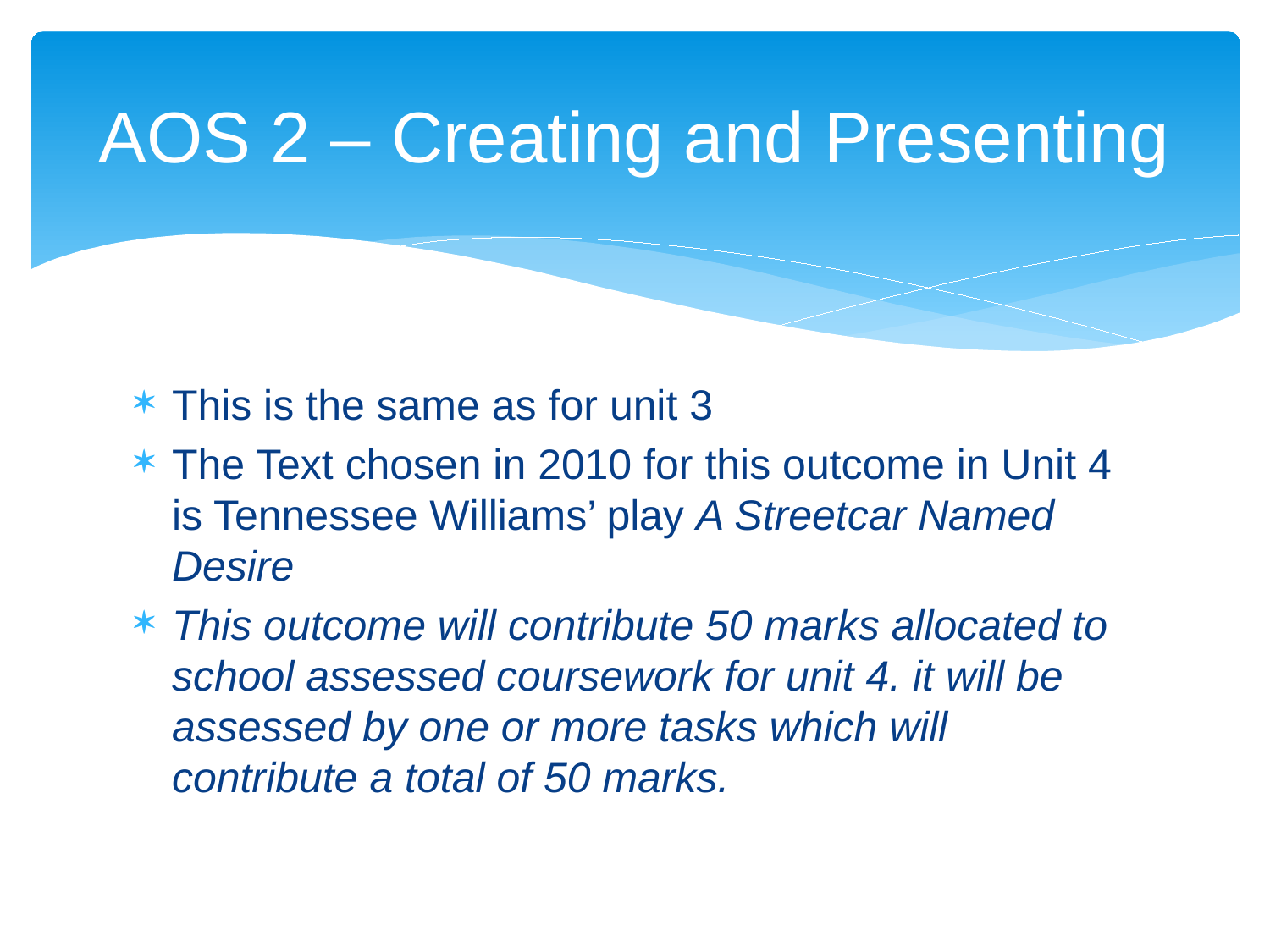

# AOS 2 – Creating and Presenting
This is the same as for unit 3
The Text chosen in 2010 for this outcome in Unit 4 is Tennessee Williams’ play A Streetcar Named Desire
This outcome will contribute 50 marks allocated to school assessed coursework for unit 4. it will be assessed by one or more tasks which will contribute a total of 50 marks.